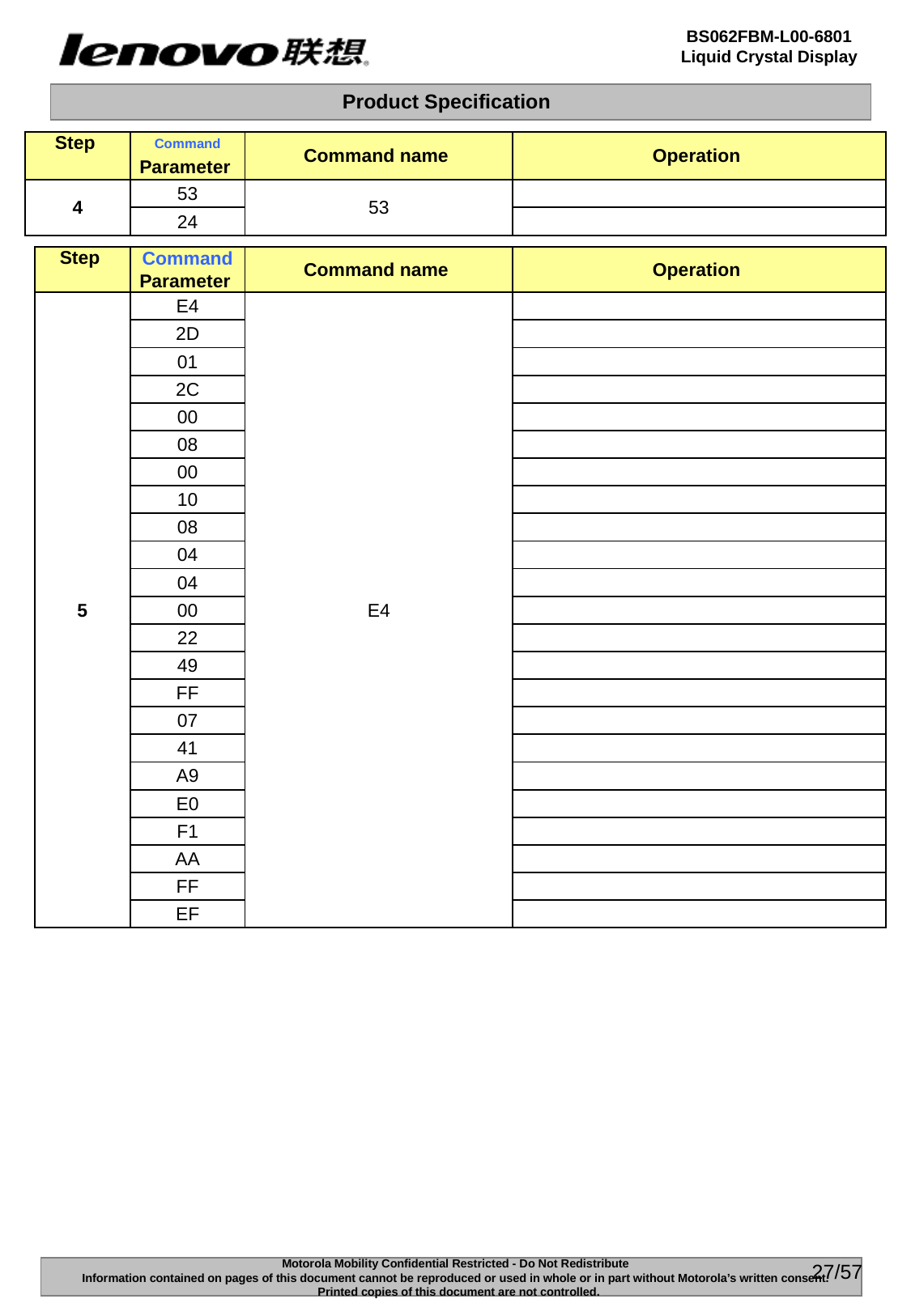

| Step | Command | Command name | Operation |
| --- | --- | --- | --- |
|  | Parameter |  |  |
| 4 | 53 | 53 |  |
|  | 24 |  |  |
| Step | Command | Command name | Operation |
| --- | --- | --- | --- |
|  | Parameter |  |  |
| 5 | E4 | E4 |  |
|  | 2D |  |  |
|  | 01 |  |  |
|  | 2C |  |  |
|  | 00 |  |  |
|  | 08 |  |  |
|  | 00 |  |  |
|  | 10 |  |  |
|  | 08 |  |  |
|  | 04 |  |  |
|  | 04 |  |  |
|  | 00 |  |  |
|  | 22 |  |  |
|  | 49 |  |  |
|  | FF |  |  |
|  | 07 |  |  |
|  | 41 |  |  |
|  | A9 |  |  |
|  | E0 |  |  |
|  | F1 |  |  |
|  | AA |  |  |
|  | FF |  |  |
|  | EF |  |  |
27/57